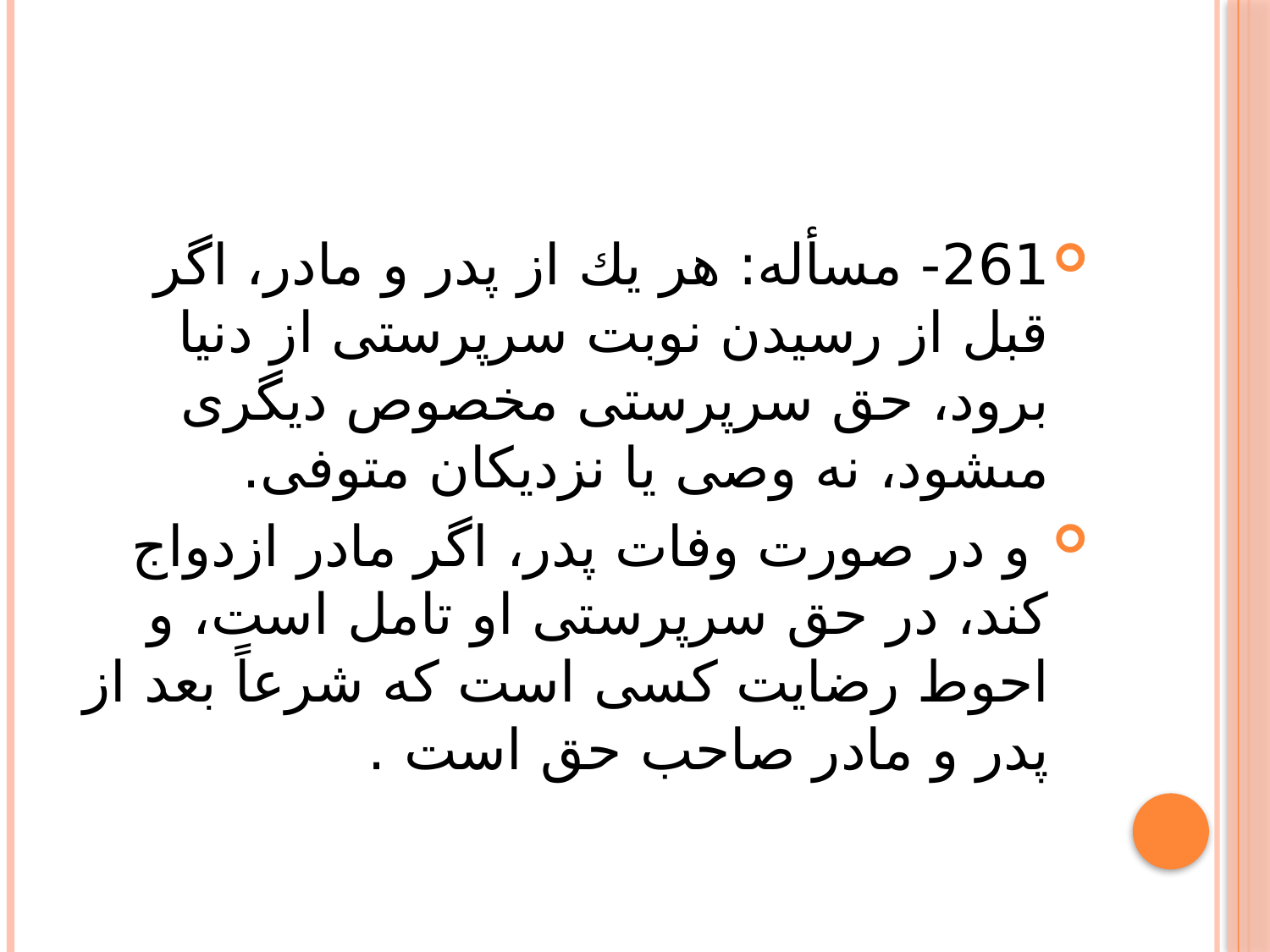

#
261- مسأله: هر يك از پدر و مادر، اگر قبل از رسيدن نوبت سرپرستى از دنيا برود، حق سرپرستى مخصوص ديگرى مى‏شود، نه وصى يا نزديكان متوفى.
 و در صورت وفات پدر، اگر مادر ازدواج كند، در حق سرپرستى او تامل است، و احوط رضايت كسى است كه شرعاً بعد از پدر و مادر صاحب حق است .